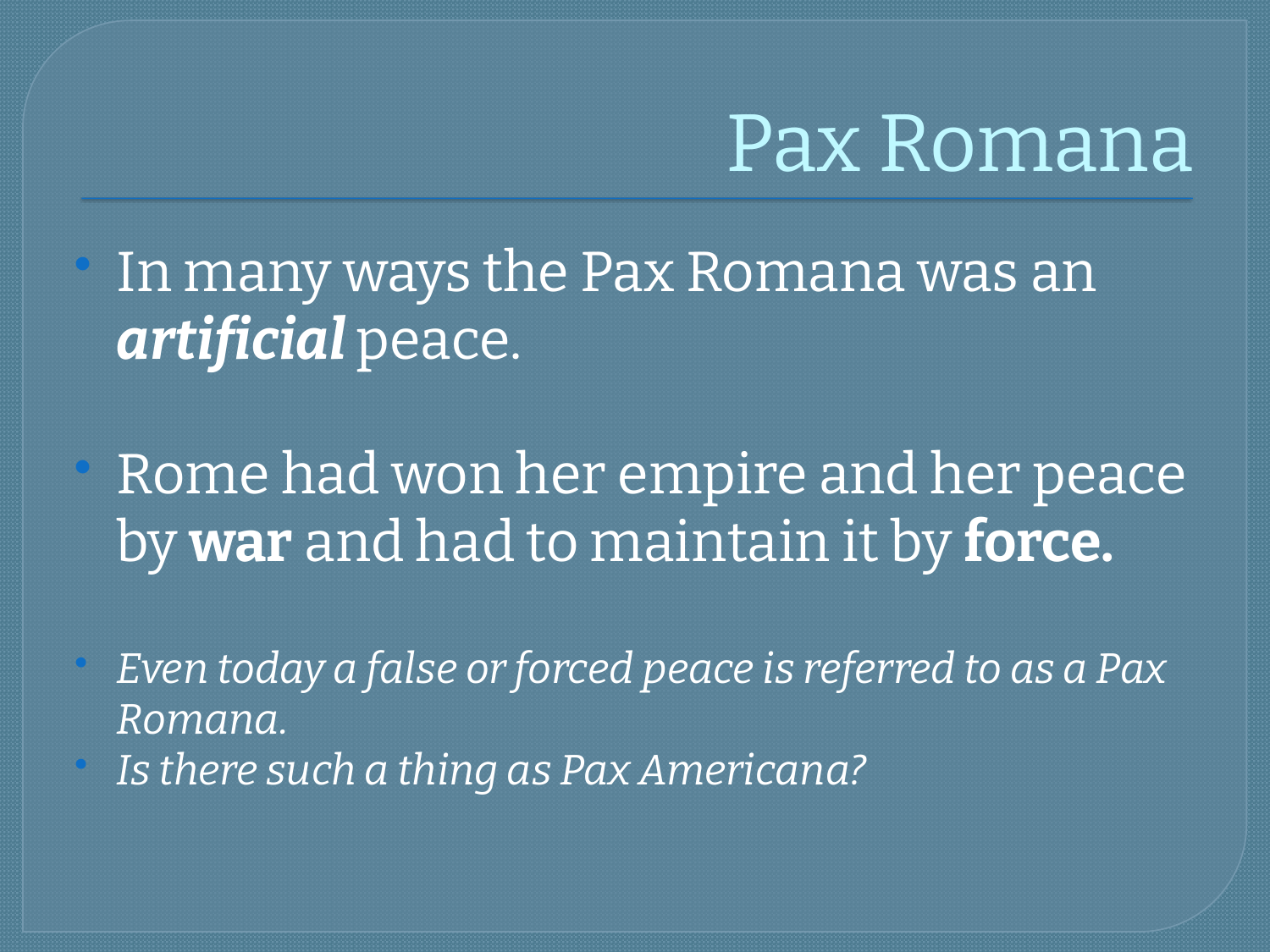

# Pax Romana
In many ways the Pax Romana was an artificial peace.

Rome had won her empire and her peace by war and had to maintain it by force.

Even today a false or forced peace is referred to as a Pax Romana.
Is there such a thing as Pax Americana?